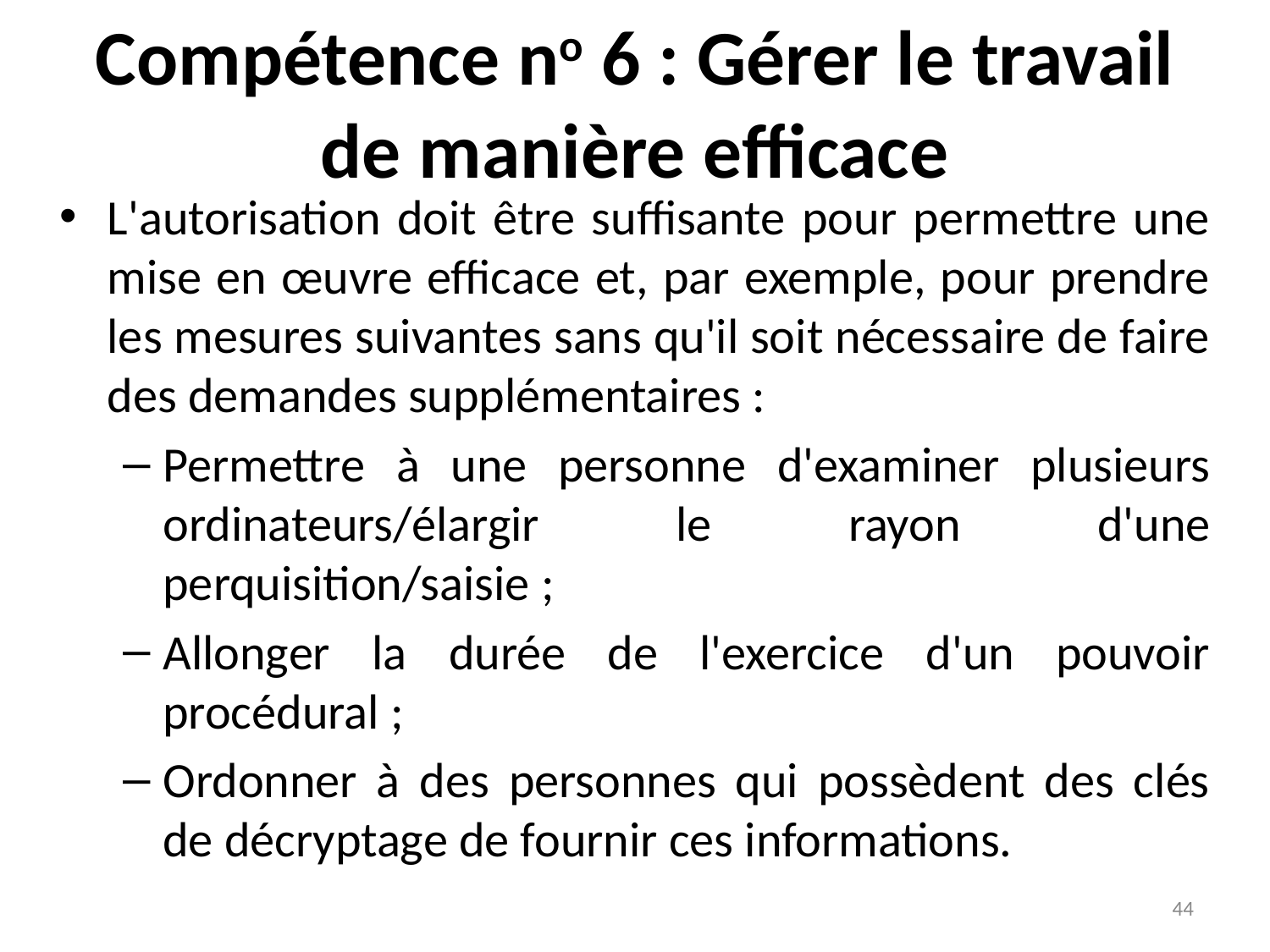

# Compétence no 6 : Gérer le travail de manière efficace
L'autorisation doit être suffisante pour permettre une mise en œuvre efficace et, par exemple, pour prendre les mesures suivantes sans qu'il soit nécessaire de faire des demandes supplémentaires :
Permettre à une personne d'examiner plusieurs ordinateurs/élargir le rayon d'une perquisition/saisie ;
Allonger la durée de l'exercice d'un pouvoir procédural ;
Ordonner à des personnes qui possèdent des clés de décryptage de fournir ces informations.
44